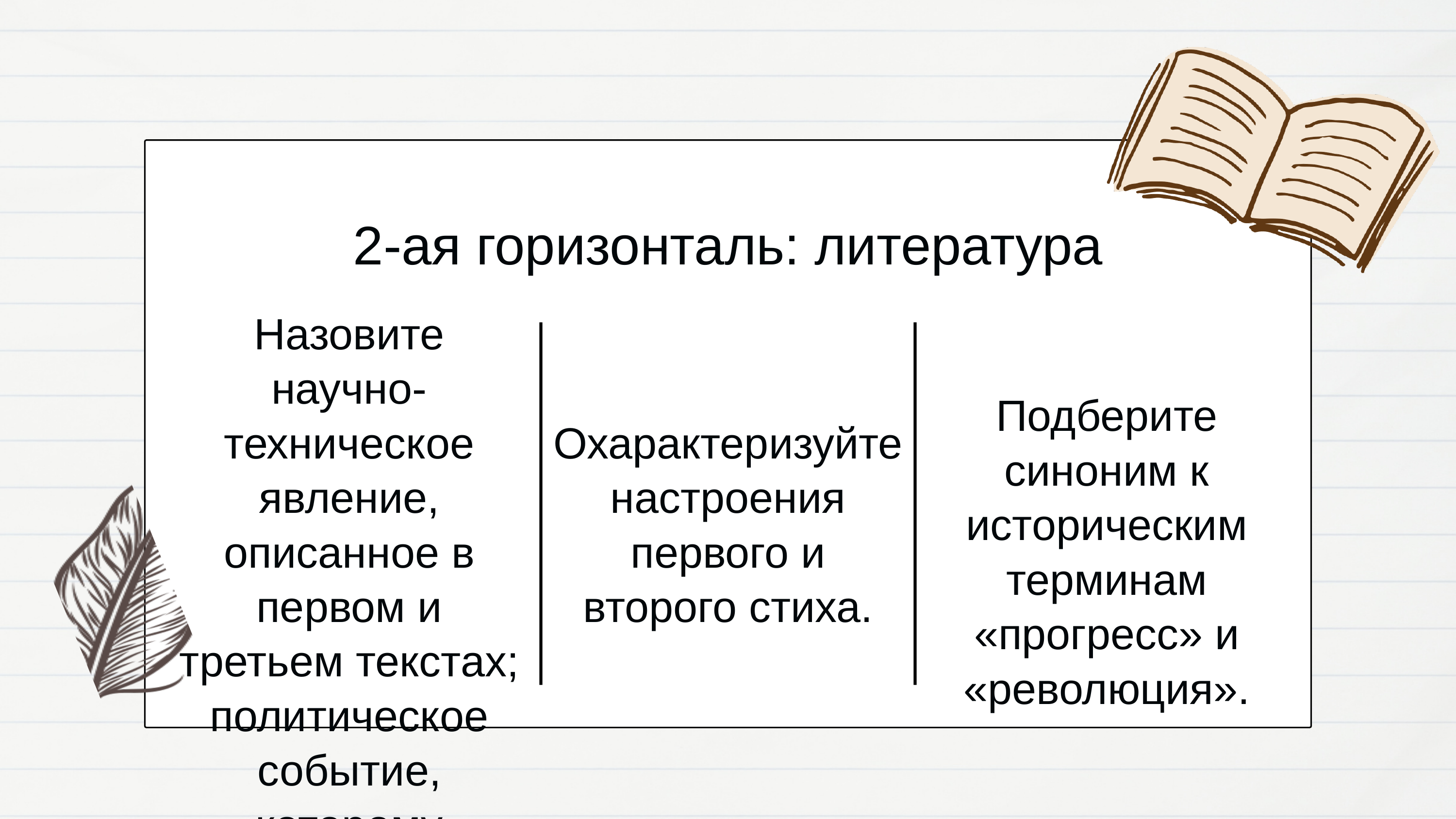

2-ая горизонталь: литература
Назовите научно-техническое явление, описанное в первом и третьем текстах; политическое событие, которому посвятил свой стих А. Блок.

Подберите синоним к историческим терминам «прогресс» и «революция».
Охарактеризуйте настроения первого и второго стиха.